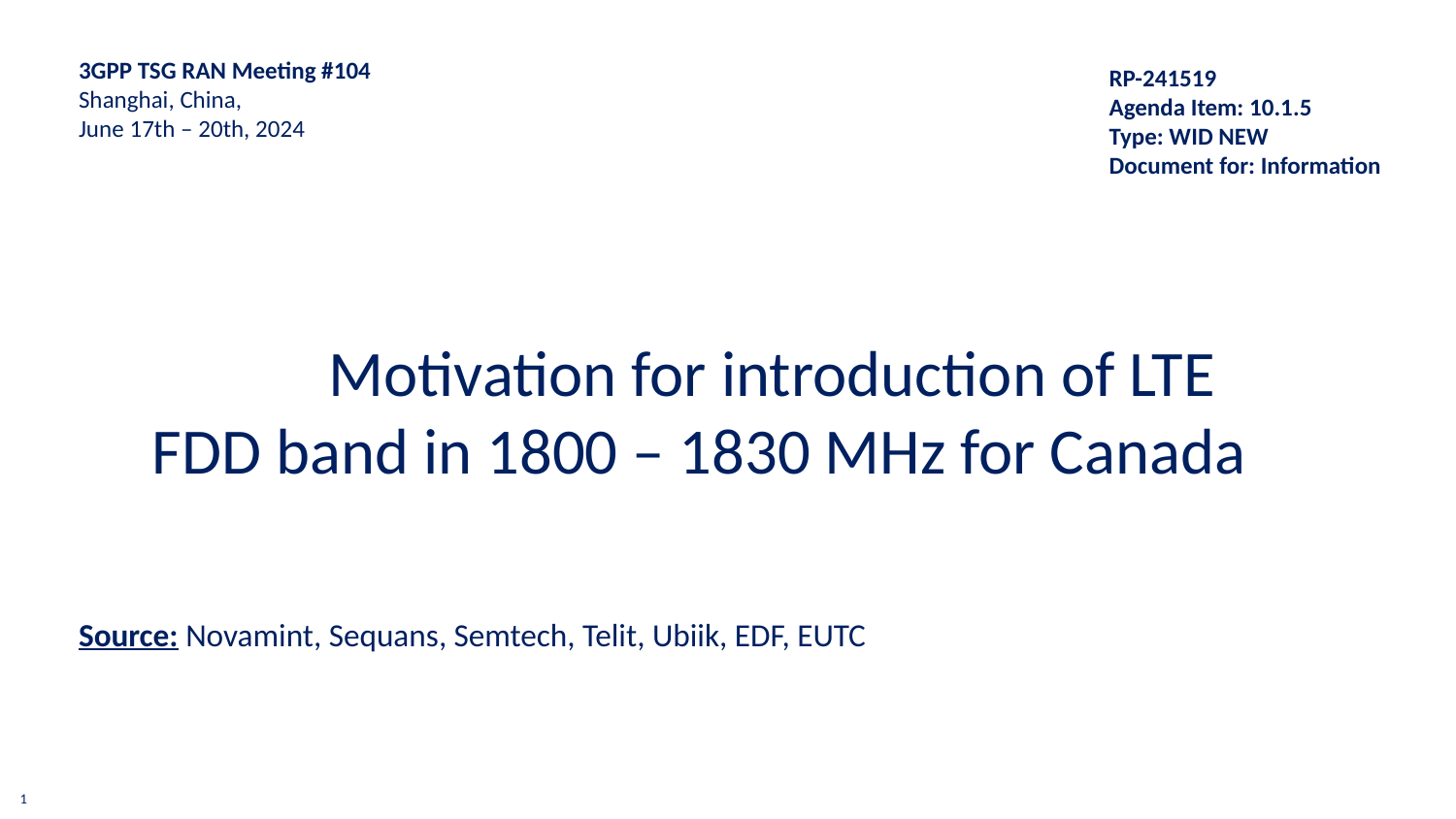

3GPP TSG RAN Meeting #104
Shanghai, China,
June 17th – 20th, 2024
RP-241519
Agenda Item: 10.1.5
Type: WID NEW
Document for: Information
	Motivation for introduction of LTE FDD band in 1800 – 1830 MHz for Canada
Source: Novamint, Sequans, Semtech, Telit, Ubiik, EDF, EUTC